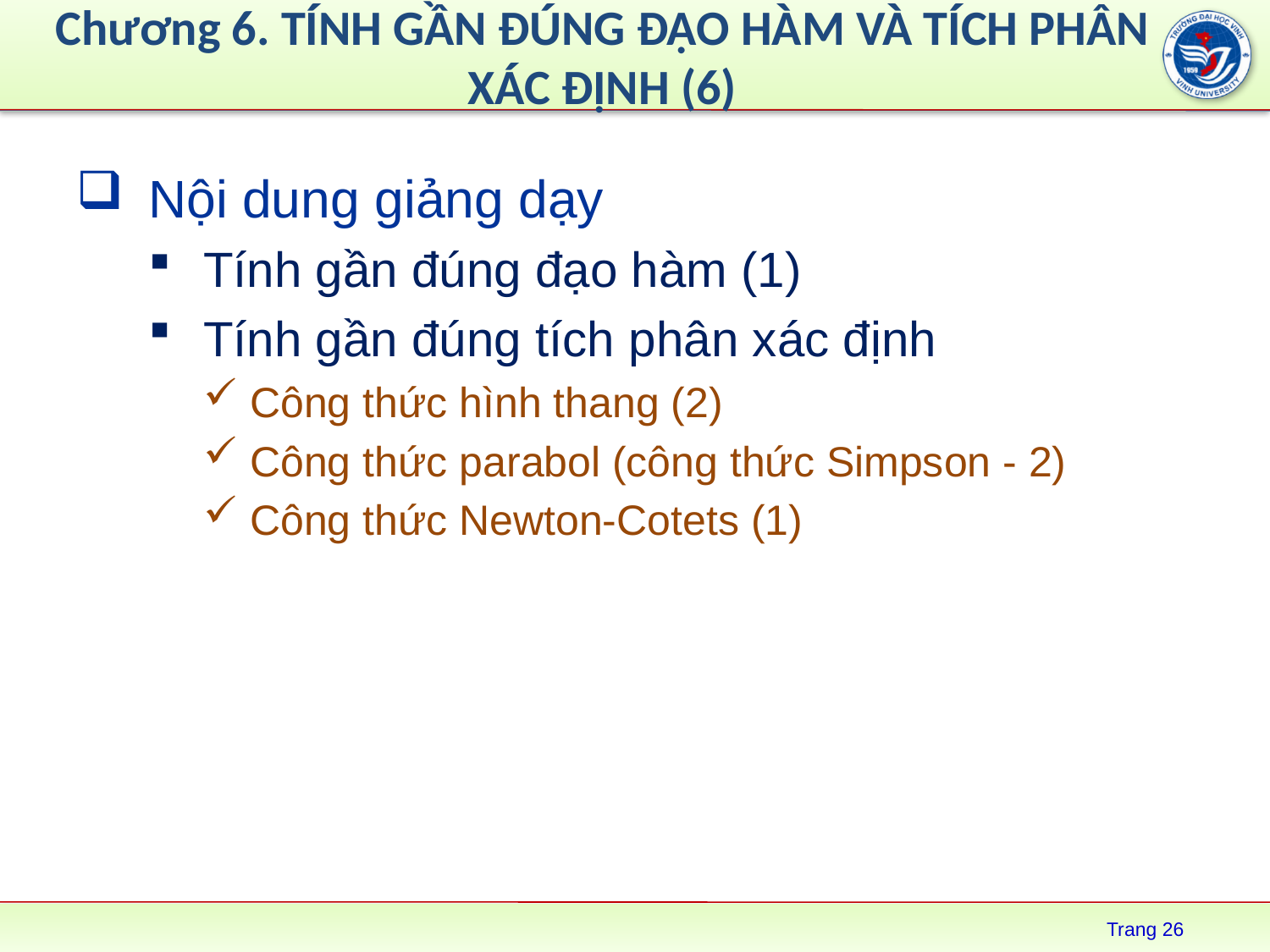

# Chương 6. TÍNH GẦN ĐÚNG ĐẠO HÀM VÀ TÍCH PHÂN XÁC ĐỊNH (6)
Nội dung giảng dạy
Tính gần đúng đạo hàm (1)
Tính gần đúng tích phân xác định
Công thức hình thang (2)
Công thức parabol (công thức Simpson - 2)
Công thức Newton-Cotets (1)